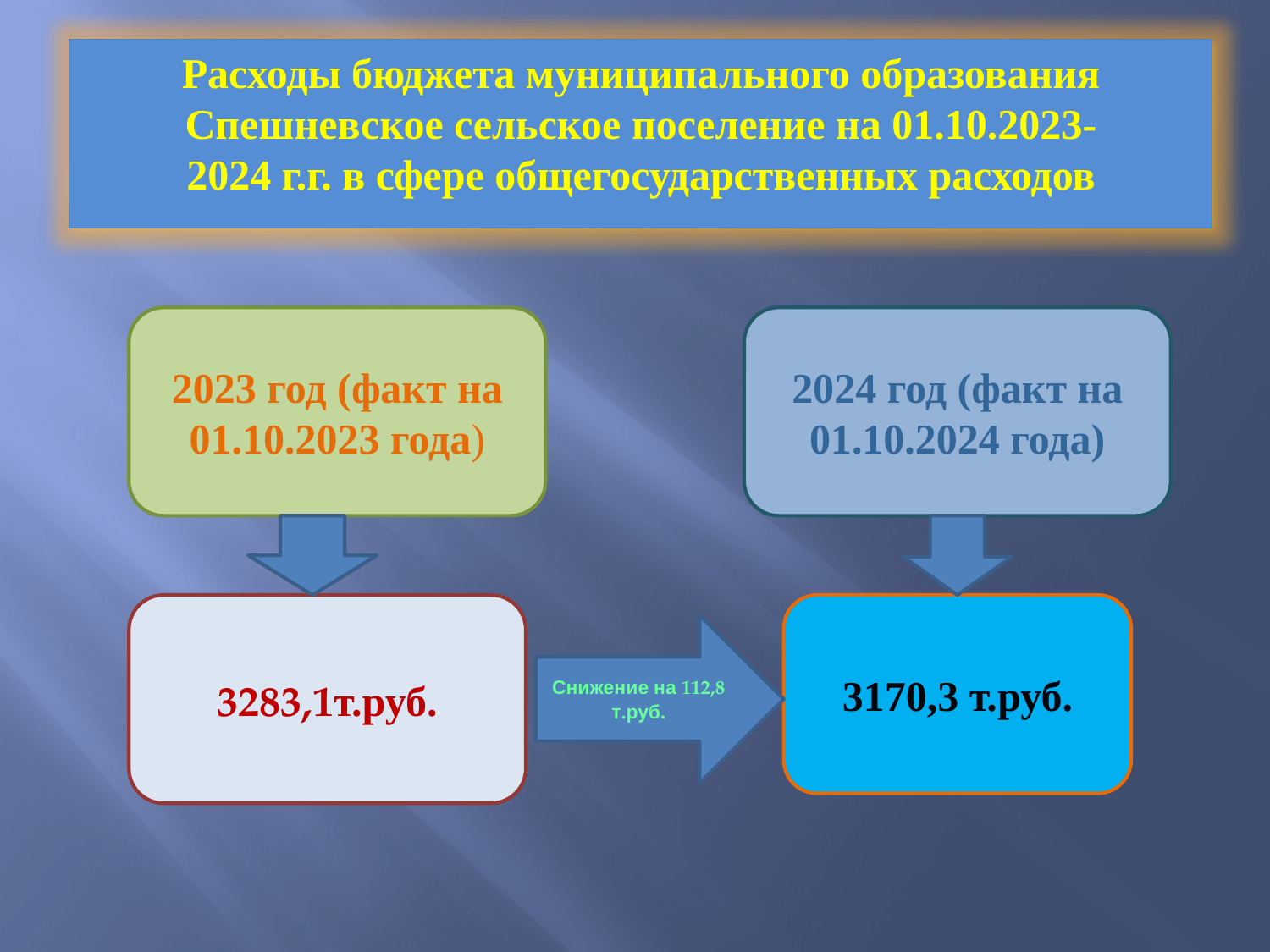

Расходы бюджета муниципального образования Спешневское сельское поселение на 01.10.2023-
2024 г.г. в сфере общегосударственных расходов
2023 год (факт на 01.10.2023 года)
2024 год (факт на 01.10.2024 года)

3283,1т.руб.
3170,3 т.руб.
Снижение на 112,8 т.руб.